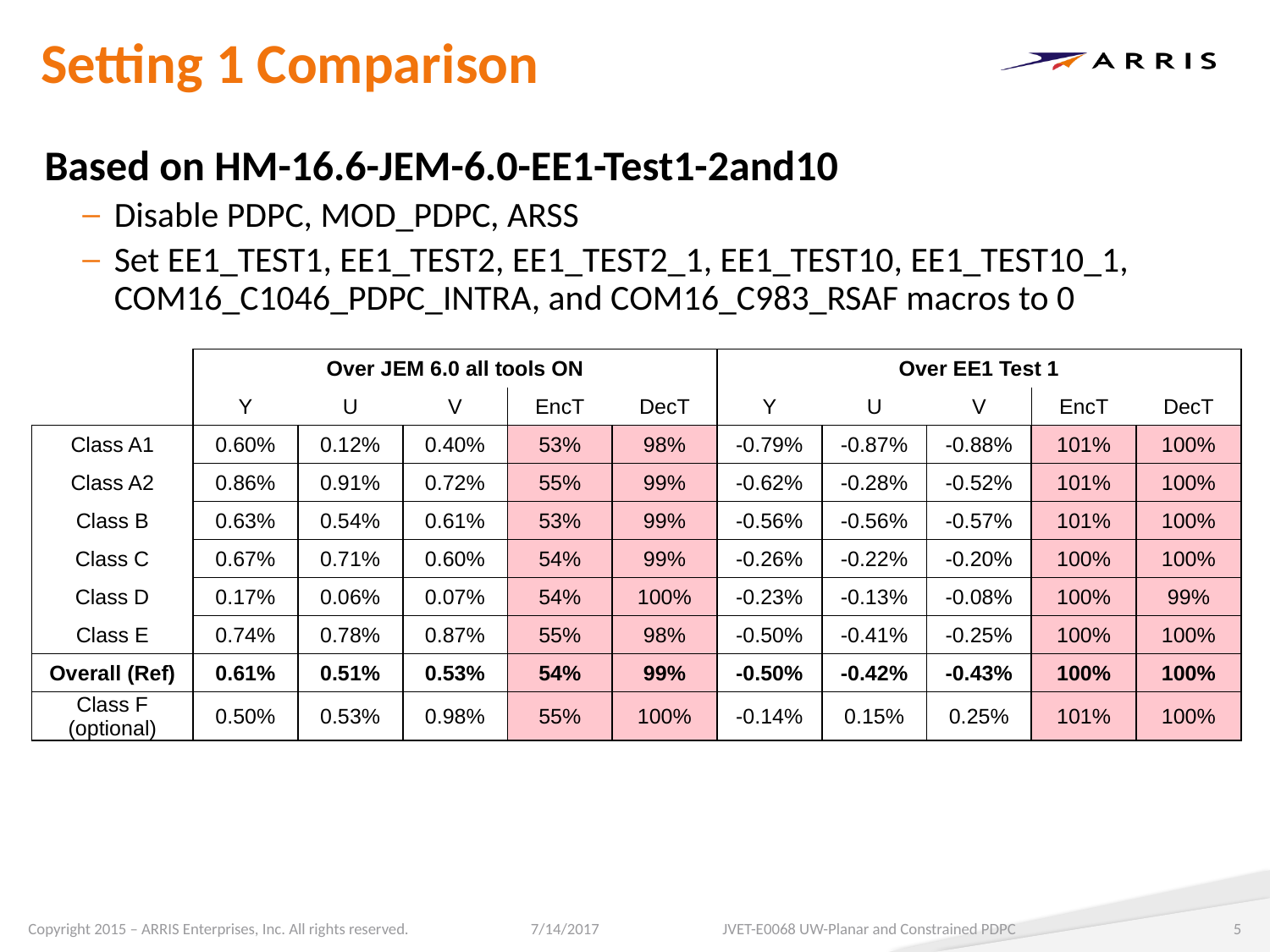

# Setting 1 Comparison
Based on HM-16.6-JEM-6.0-EE1-Test1-2and10
Disable PDPC, MOD_PDPC, ARSS
Set EE1_TEST1, EE1_TEST2, EE1_TEST2_1, EE1_TEST10, EE1_TEST10_1, COM16_C1046_PDPC_INTRA, and COM16_C983_RSAF macros to 0

|  | Over JEM 6.0 all tools ON |  |  |  |  | Over EE1 Test 1 |  |  |  |  |
| --- | --- | --- | --- | --- | --- | --- | --- | --- | --- | --- |
|  | Y | U | V | EncT | DecT | Y | U | V | EncT | DecT |
| Class A1 | 0.60% | 0.12% | 0.40% | 53% | 98% | -0.79% | -0.87% | -0.88% | 101% | 100% |
| Class A2 | 0.86% | 0.91% | 0.72% | 55% | 99% | -0.62% | -0.28% | -0.52% | 101% | 100% |
| Class B | 0.63% | 0.54% | 0.61% | 53% | 99% | -0.56% | -0.56% | -0.57% | 101% | 100% |
| Class C | 0.67% | 0.71% | 0.60% | 54% | 99% | -0.26% | -0.22% | -0.20% | 100% | 100% |
| Class D | 0.17% | 0.06% | 0.07% | 54% | 100% | -0.23% | -0.13% | -0.08% | 100% | 99% |
| Class E | 0.74% | 0.78% | 0.87% | 55% | 98% | -0.50% | -0.41% | -0.25% | 100% | 100% |
| Overall (Ref) | 0.61% | 0.51% | 0.53% | 54% | 99% | -0.50% | -0.42% | -0.43% | 100% | 100% |
| Class F (optional) | 0.50% | 0.53% | 0.98% | 55% | 100% | -0.14% | 0.15% | 0.25% | 101% | 100% |
7/14/2017
JVET-E0068 UW-Planar and Constrained PDPC
5